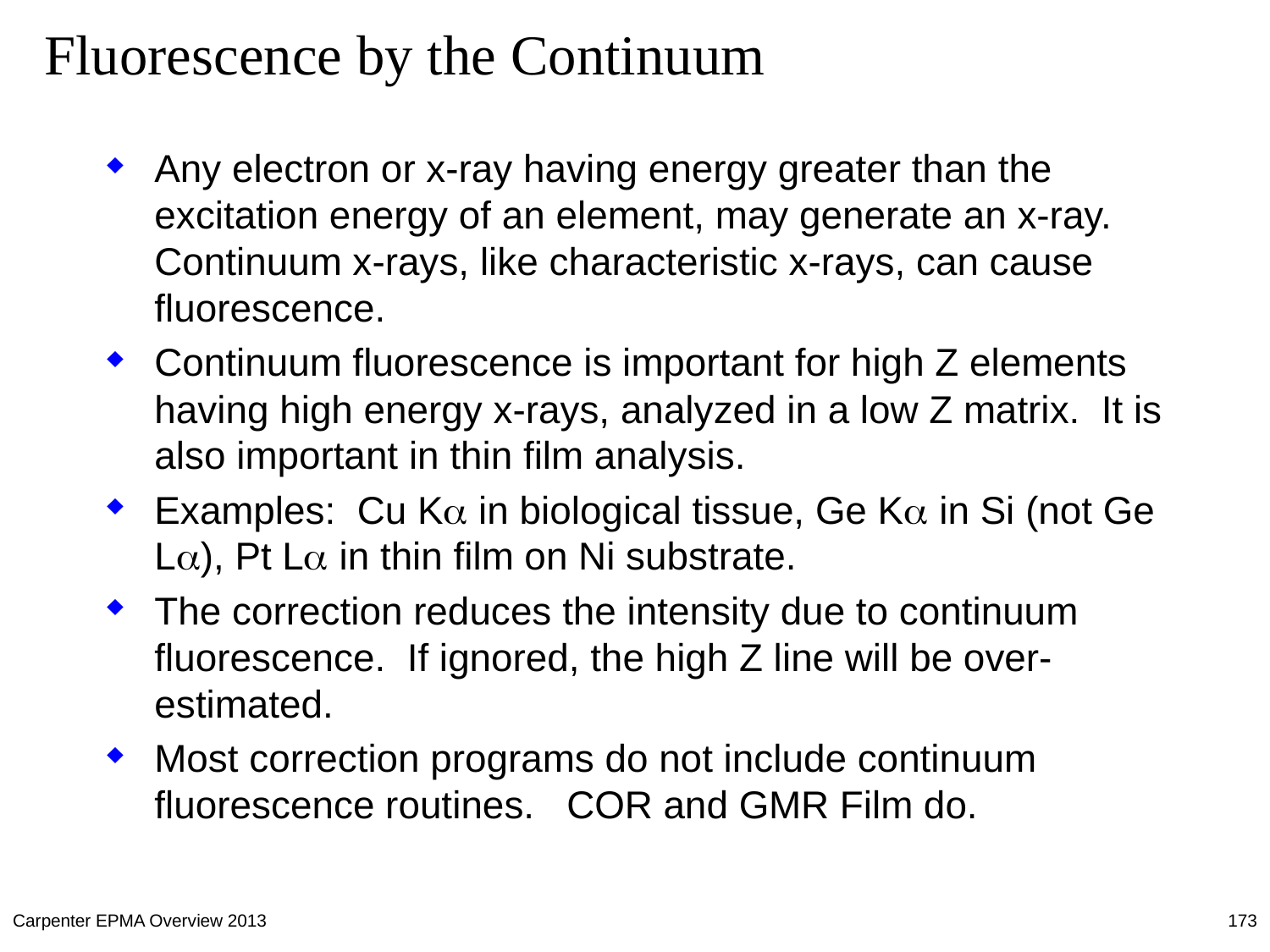

# Fluorescence by the Continuum
Any electron or x-ray having energy greater than the excitation energy of an element, may generate an x-ray.  Continuum x-rays, like characteristic x-rays, can cause fluorescence.
Continuum fluorescence is important for high Z elements having high energy x-rays, analyzed in a low Z matrix.  It is also important in thin film analysis.
Examples:  Cu Kα in biological tissue, Ge Kα in Si (not Ge Lα), Pt Lα in thin film on Ni substrate.
The correction reduces the intensity due to continuum fluorescence.  If ignored, the high Z line will be over-estimated.
Most correction programs do not include continuum fluorescence routines.   COR and GMR Film do.
Carpenter EPMA Overview 2013
173